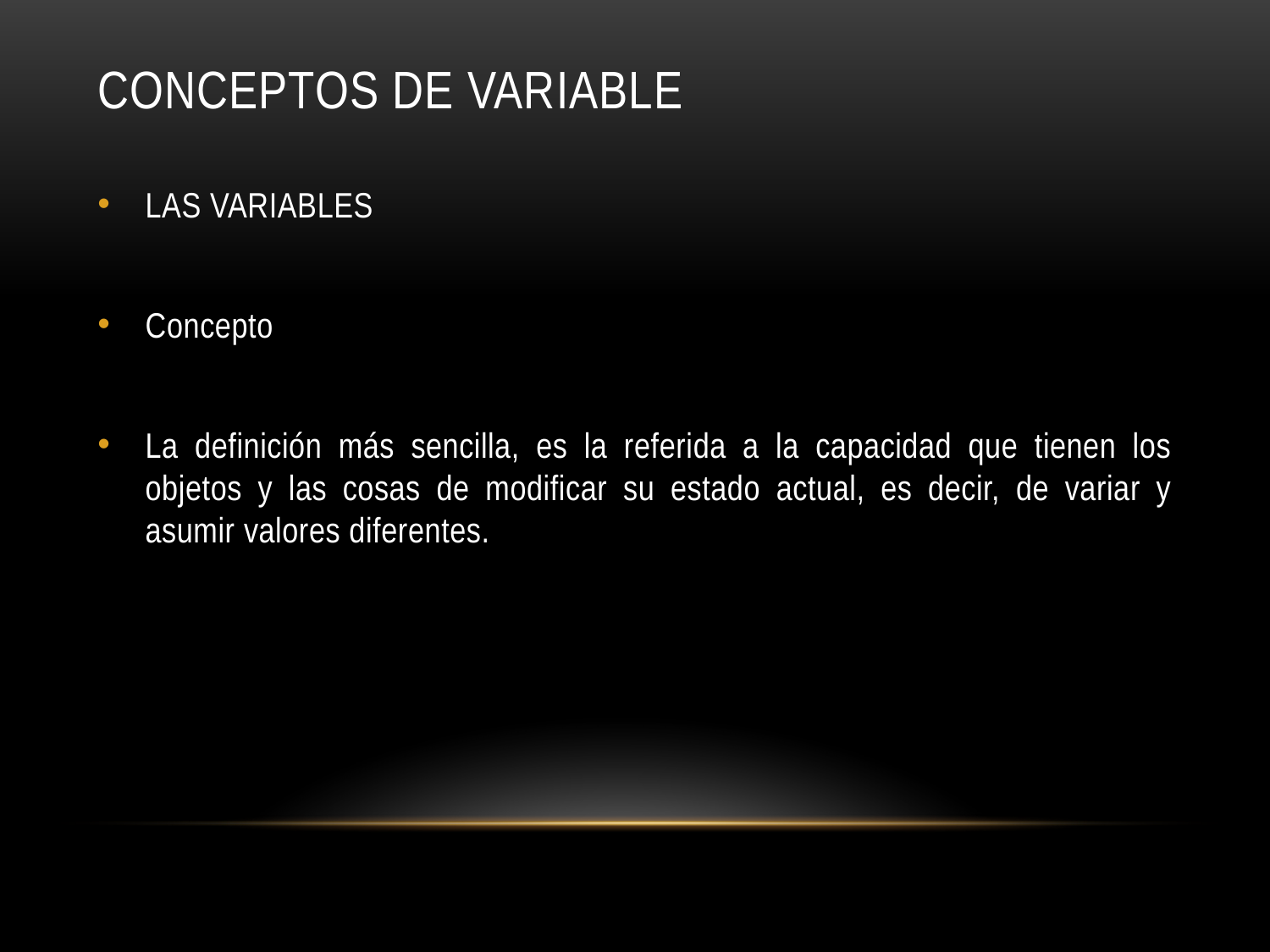

# CONCEPTOS DE VARIABLE
LAS VARIABLES

Concepto

La definición más sencilla, es la referida a la capacidad que tienen los objetos y las cosas de modificar su estado actual, es decir, de variar y asumir valores diferentes.